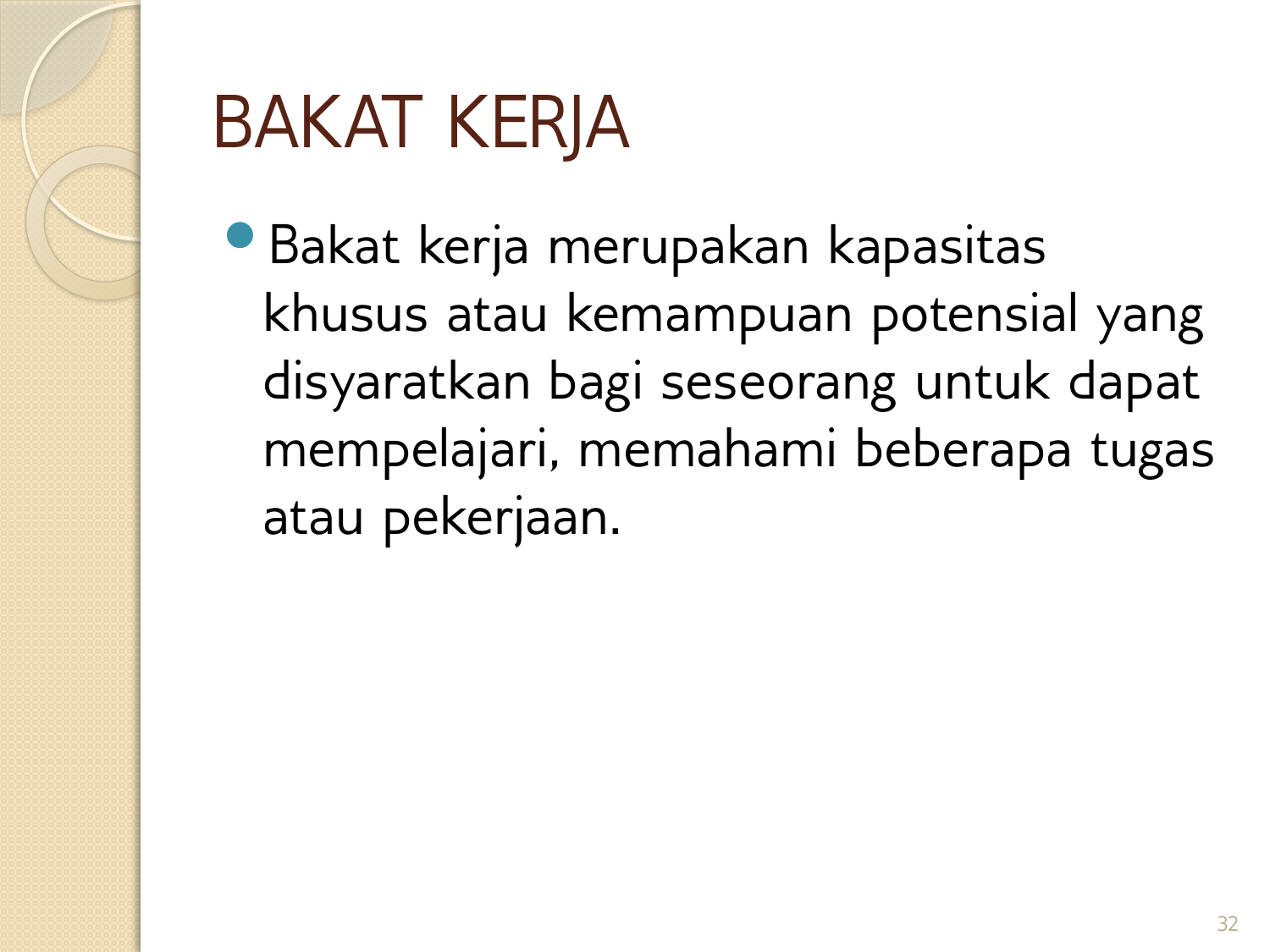

# BAKAT KERJA
Bakat kerja merupakan kapasitas khusus atau kemampuan potensial yang disyaratkan bagi seseorang untuk dapat mempelajari, memahami beberapa tugas atau pekerjaan.
32